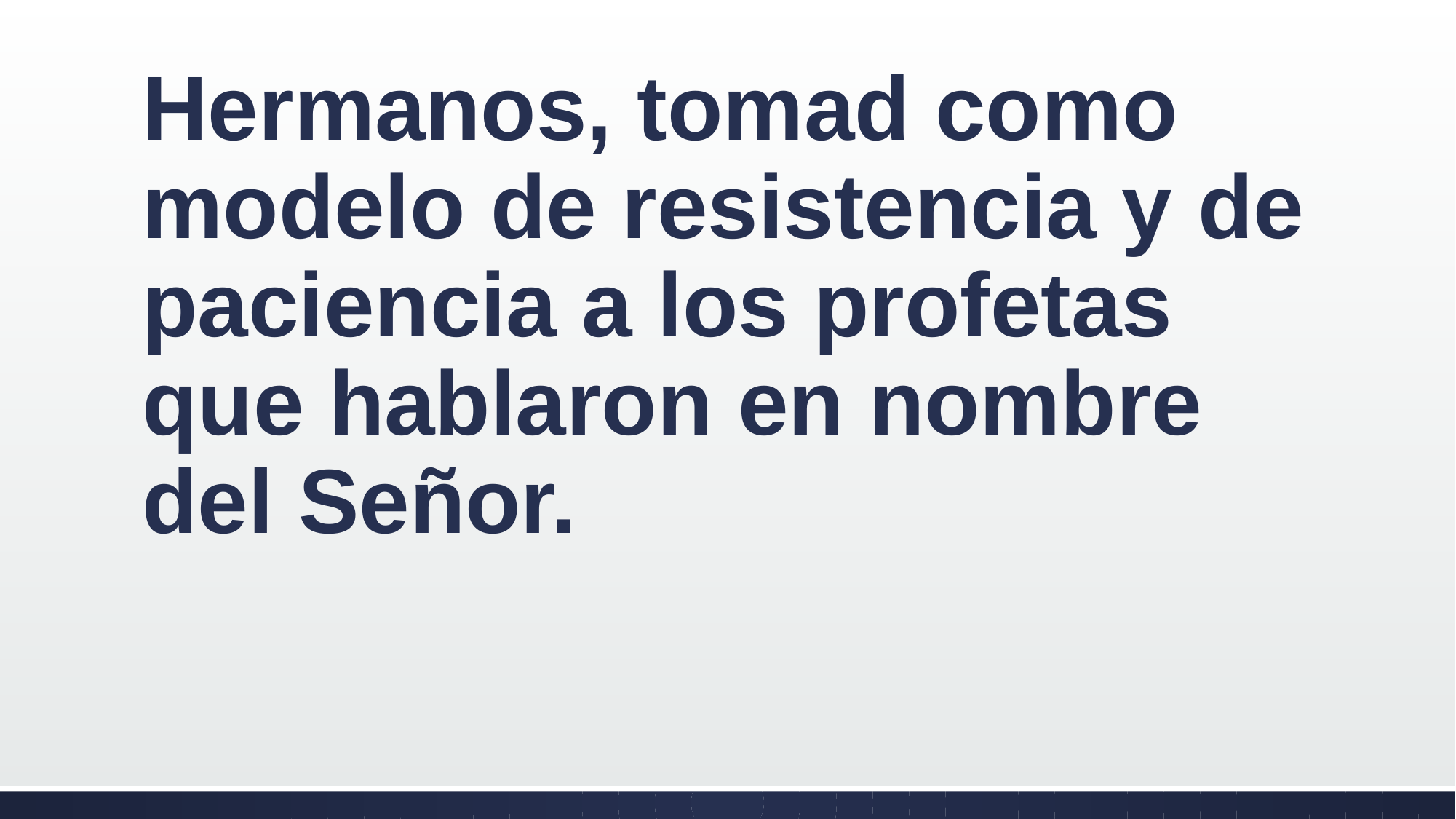

Hermanos, tomad como modelo de resistencia y de paciencia a los profetas que hablaron en nombre del Señor.
#